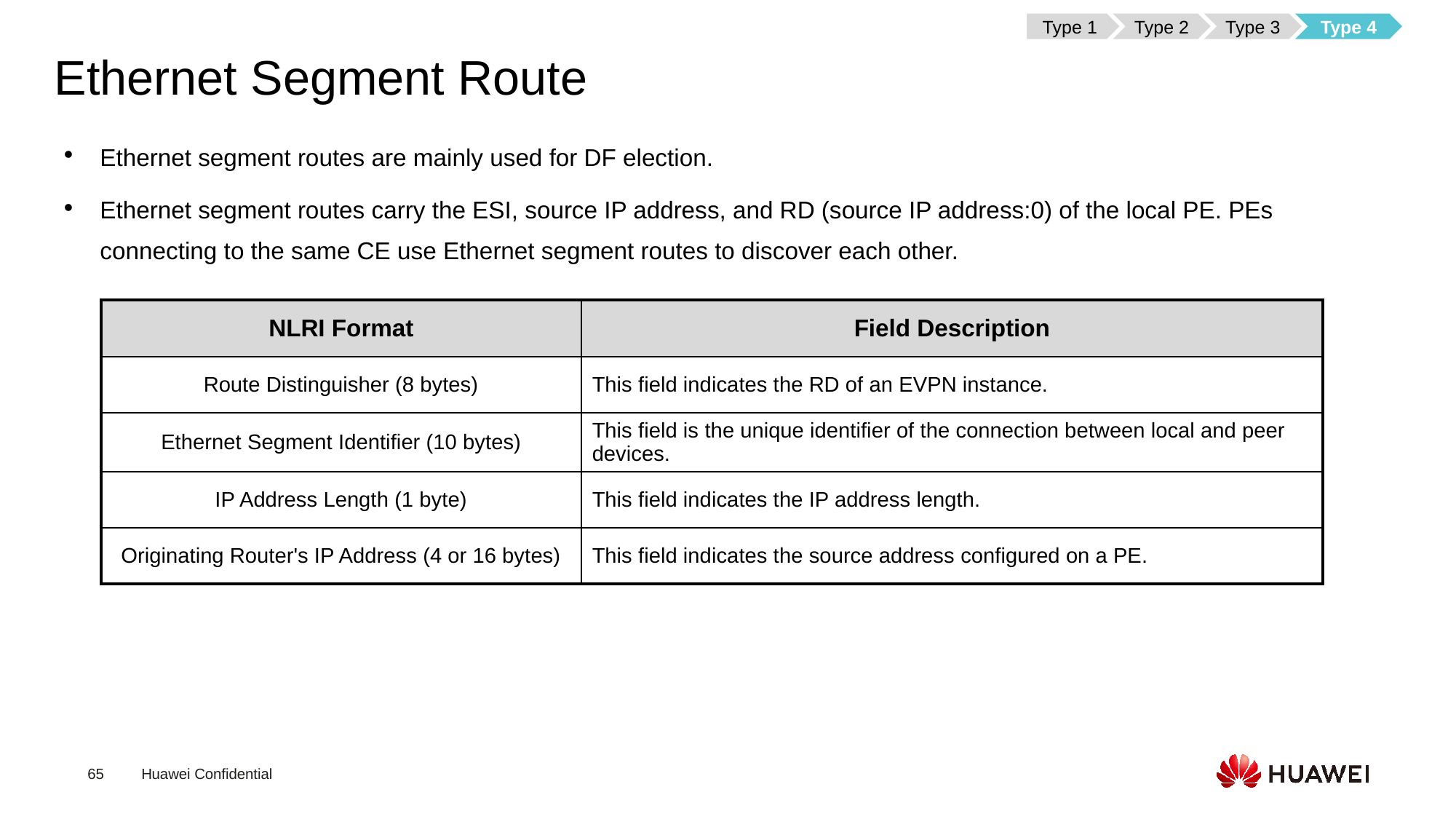

Type 1
Type 2
Type 3
Type 4
# Ethernet Segment Route
Ethernet segment routes are mainly used for DF election.
Ethernet segment routes carry the ESI, source IP address, and RD (source IP address:0) of the local PE. PEs connecting to the same CE use Ethernet segment routes to discover each other.

| NLRI Format | Field Description |
| --- | --- |
| Route Distinguisher (8 bytes) | This field indicates the RD of an EVPN instance. |
| Ethernet Segment Identifier (10 bytes) | This field is the unique identifier of the connection between local and peer devices. |
| IP Address Length (1 byte) | This field indicates the IP address length. |
| Originating Router's IP Address (4 or 16 bytes) | This field indicates the source address configured on a PE. |